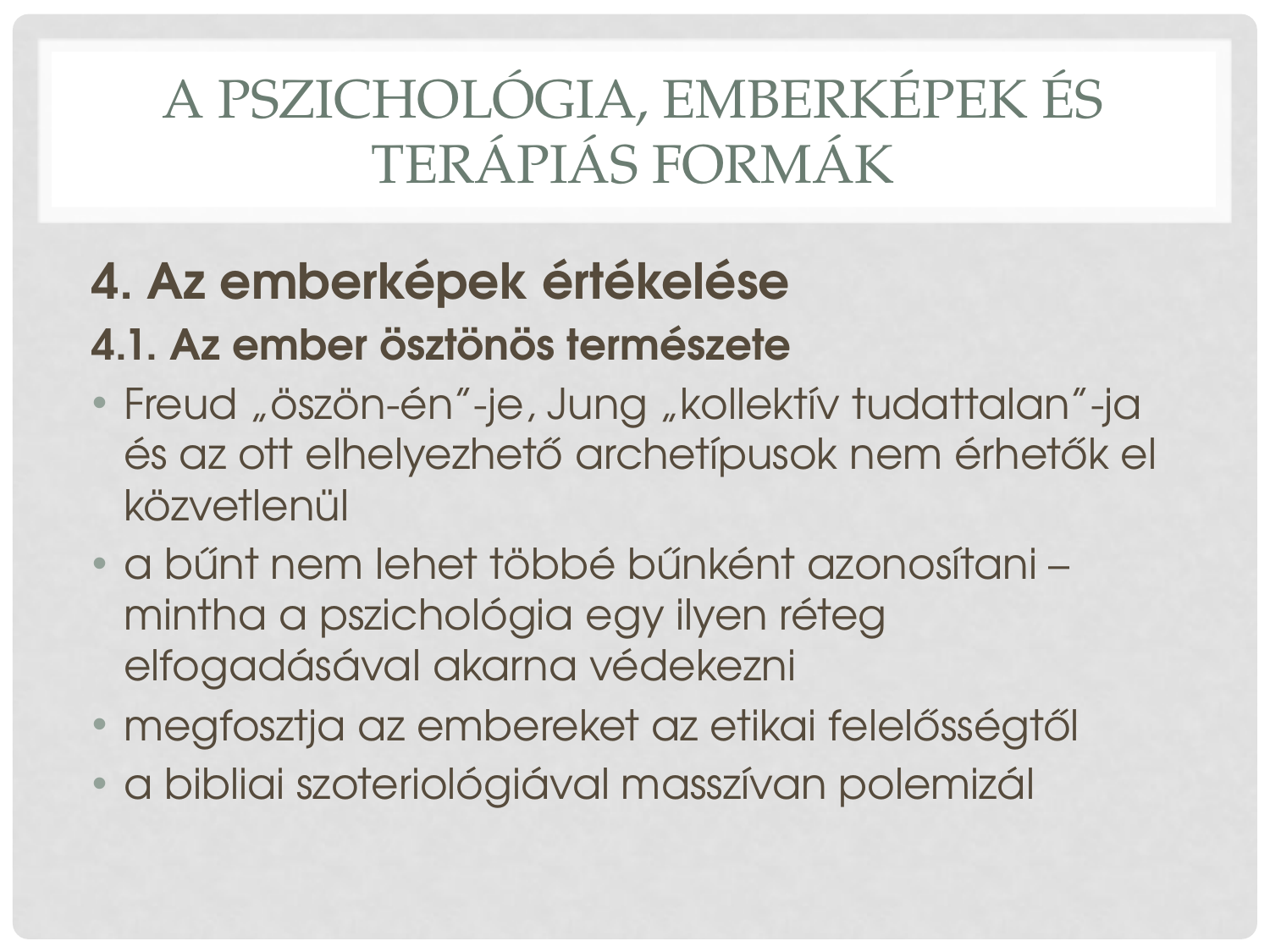

# A pszichológia, emberképek és terápiás formák
4. Az emberképek értékelése
4.1. Az ember ösztönös természete
Freud „öszön-én”-je, Jung „kollektív tudattalan”-ja és az ott elhelyezhető archetípusok nem érhetők el közvetlenül
a bűnt nem lehet többé bűnként azonosítani – mintha a pszichológia egy ilyen réteg elfogadásával akarna védekezni
megfosztja az embereket az etikai felelősségtől
a bibliai szoteriológiával masszívan polemizál